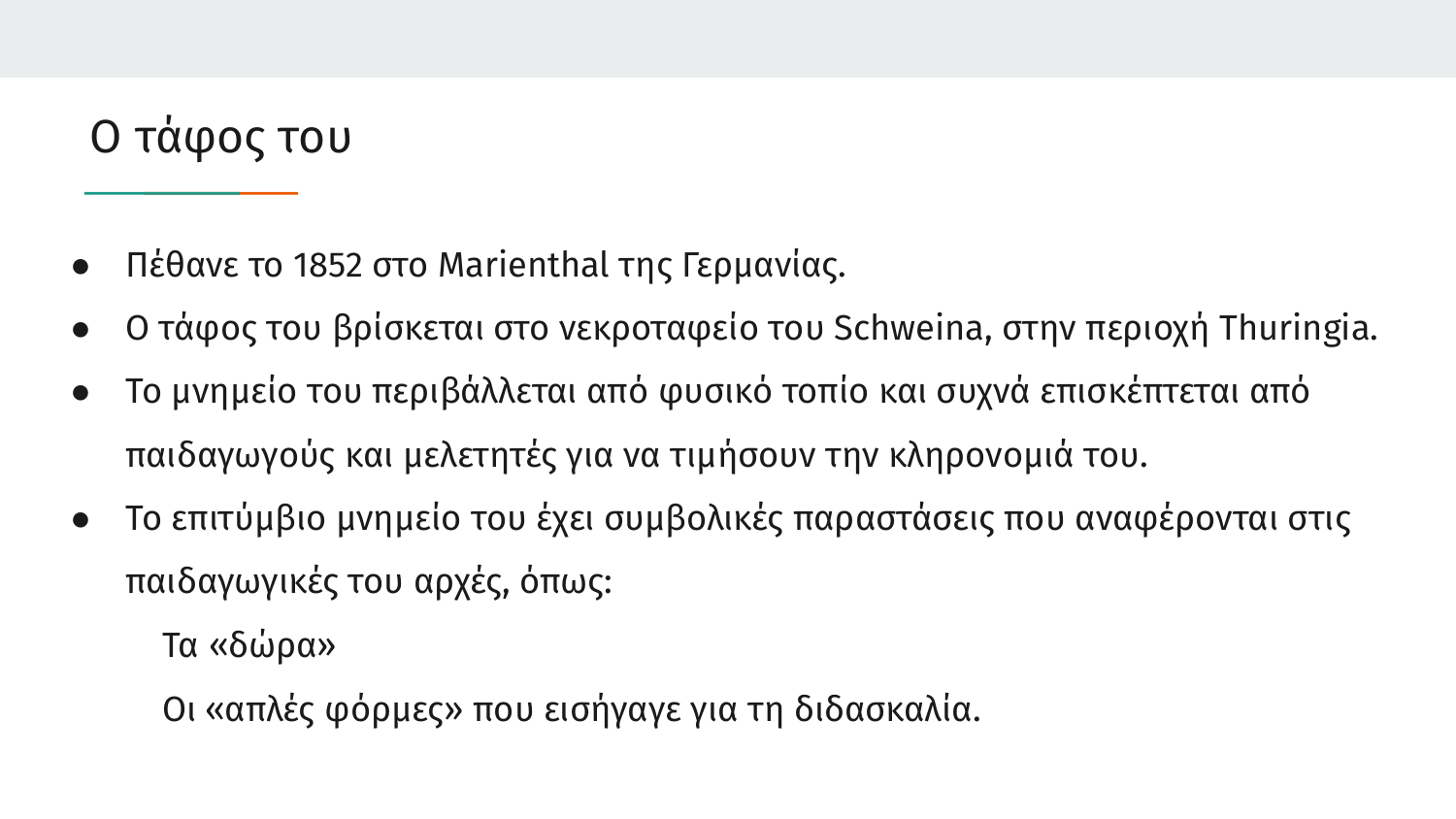

# Ο τάφος του

Πέθανε το 1852 στο Marienthal της Γερμανίας.
Ο τάφος του βρίσκεται στο νεκροταφείο του Schweina, στην περιοχή Thuringia.
Το μνημείο του περιβάλλεται από φυσικό τοπίο και συχνά επισκέπτεται από παιδαγωγούς και μελετητές για να τιμήσουν την κληρονομιά του.
Το επιτύμβιο μνημείο του έχει συμβολικές παραστάσεις που αναφέρονται στις παιδαγωγικές του αρχές, όπως:
    Τα «δώρα»
    Οι «απλές φόρμες» που εισήγαγε για τη διδασκαλία.